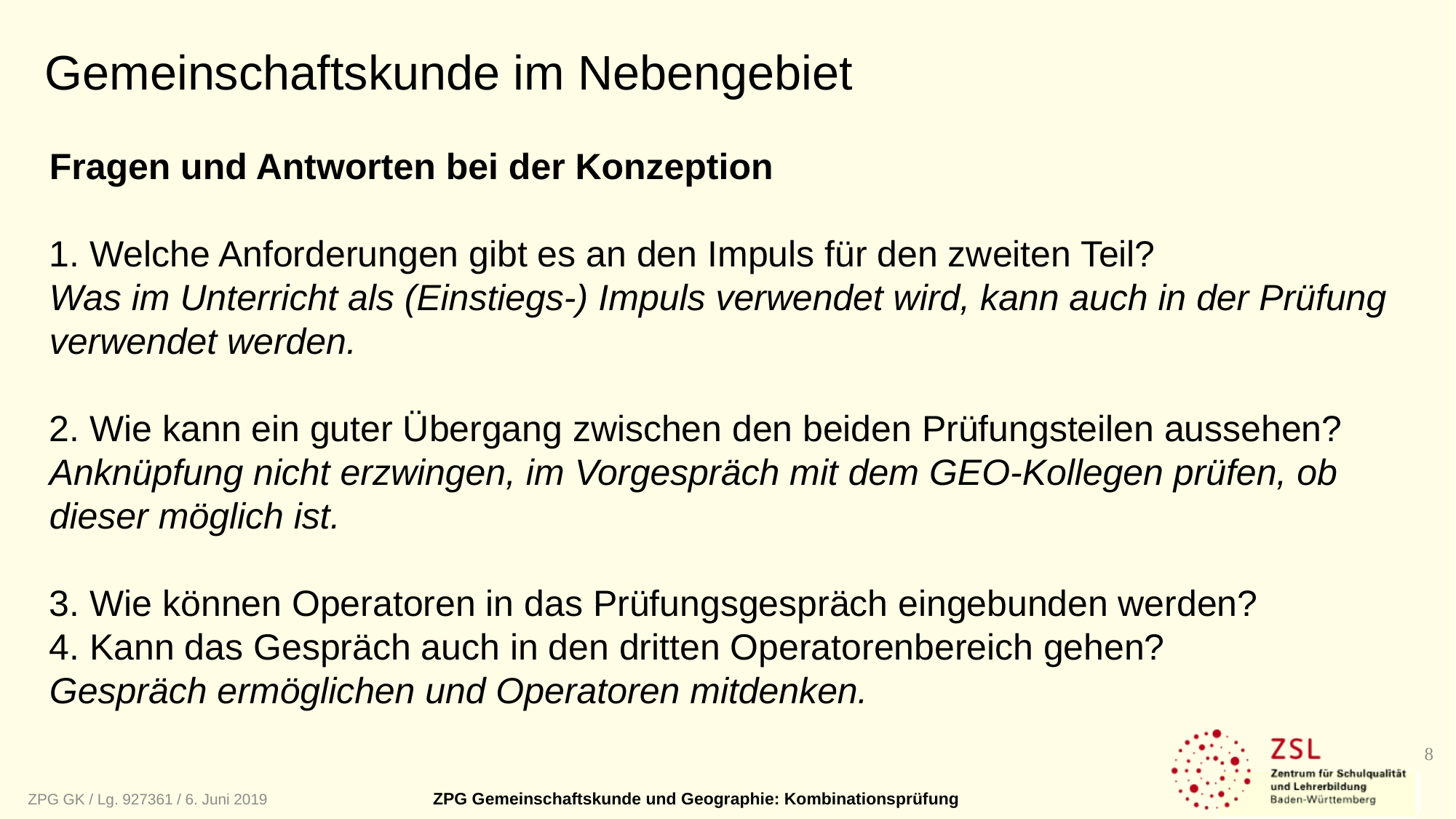

Gemeinschaftskunde im Nebengebiet

Fragen und Antworten bei der Konzeption

1. Welche Anforderungen gibt es an den Impuls für den zweiten Teil?
Was im Unterricht als (Einstiegs-) Impuls verwendet wird, kann auch in der Prüfung verwendet werden.

2. Wie kann ein guter Übergang zwischen den beiden Prüfungsteilen aussehen?
Anknüpfung nicht erzwingen, im Vorgespräch mit dem GEO-Kollegen prüfen, ob dieser möglich ist.

3. Wie können Operatoren in das Prüfungsgespräch eingebunden werden?
4. Kann das Gespräch auch in den dritten Operatorenbereich gehen?
Gespräch ermöglichen und Operatoren mitdenken.

8
ZPG GK / Lg. 927361 / 6. Juni 2019